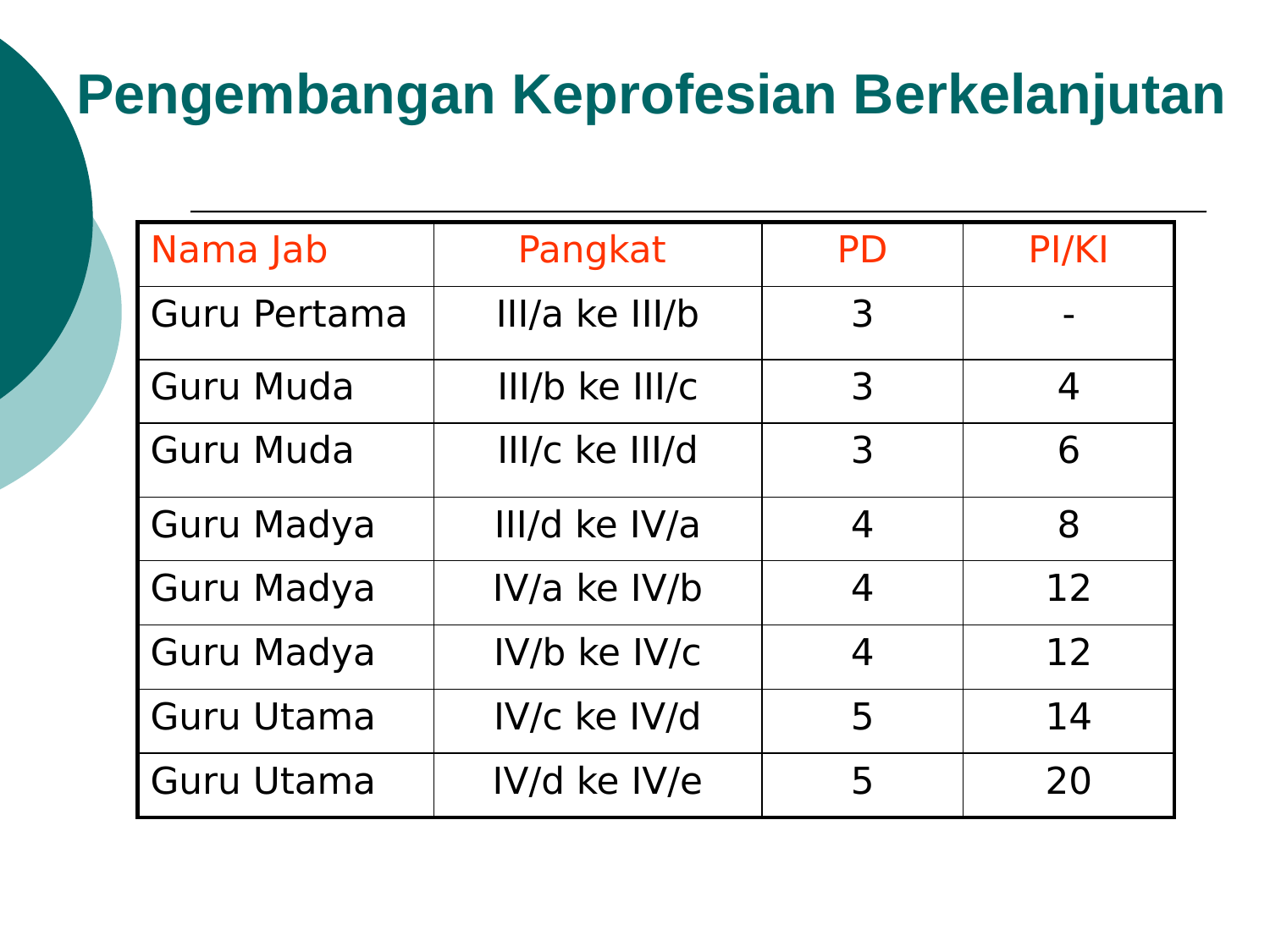

Pengembangan Keprofesian Berkelanjutan
| Nama Jab | Pangkat | PD | PI/KI |
| --- | --- | --- | --- |
| Guru Pertama | III/a ke III/b | 3 | - |
| Guru Muda | III/b ke III/c | 3 | 4 |
| Guru Muda | III/c ke III/d | 3 | 6 |
| Guru Madya | III/d ke IV/a | 4 | 8 |
| Guru Madya | IV/a ke IV/b | 4 | 12 |
| Guru Madya | IV/b ke IV/c | 4 | 12 |
| Guru Utama | IV/c ke IV/d | 5 | 14 |
| Guru Utama | IV/d ke IV/e | 5 | 20 |